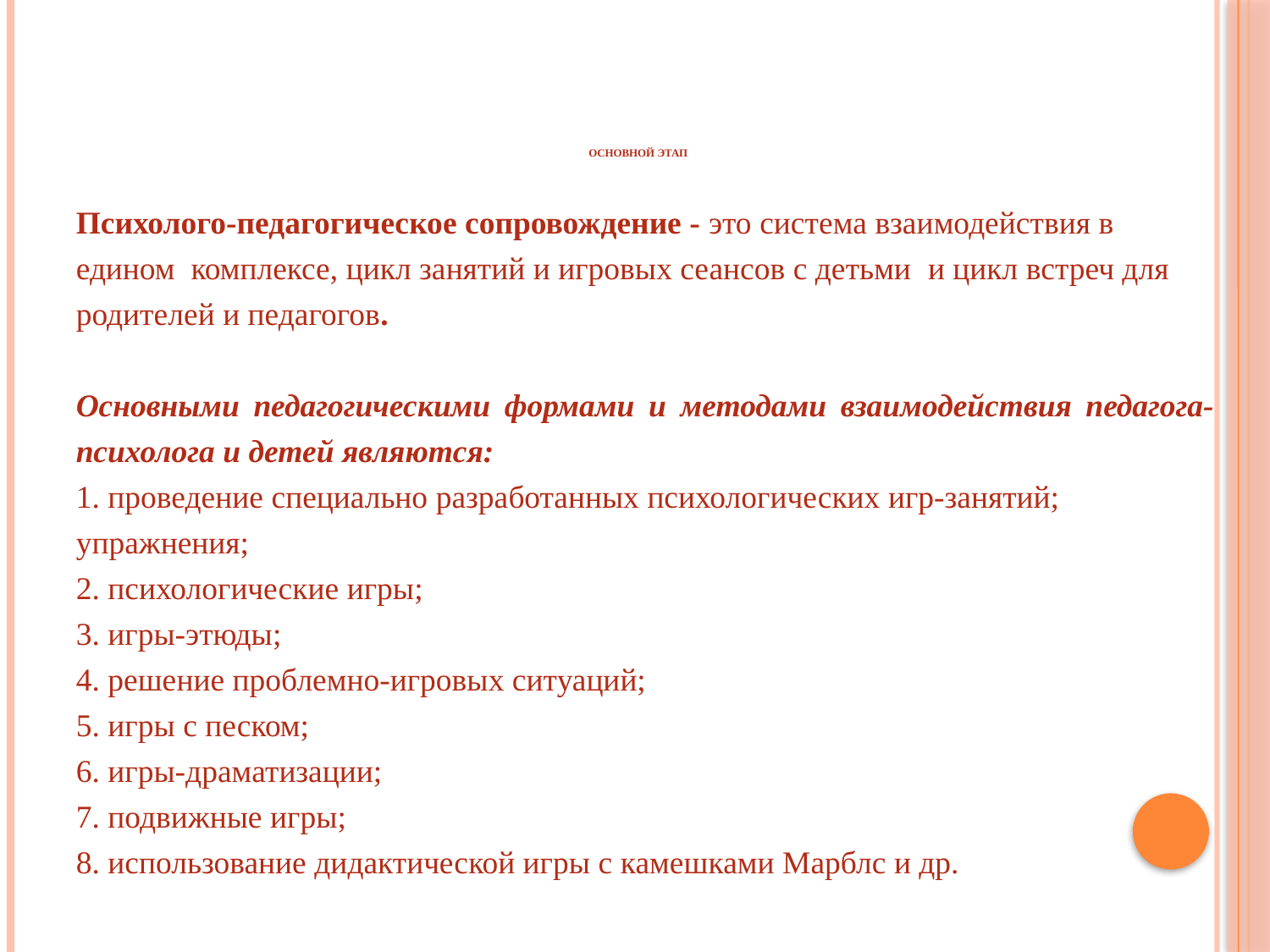

# Основной этап
Психолого-педагогическое сопровождение - это система взаимодействия в едином  комплексе, цикл занятий и игровых сеансов с детьми  и цикл встреч для родителей и педагогов.

Основными педагогическими формами и методами взаимодействия педагога-психолога и детей являются:
1. проведение специально разработанных психологических игр-занятий;
упражнения;
2. психологические игры;
3. игры-этюды;
4. решение проблемно-игровых ситуаций;
5. игры с песком;
6. игры-драматизации;
7. подвижные игры;
8. использование дидактической игры с камешками Марблс и др.